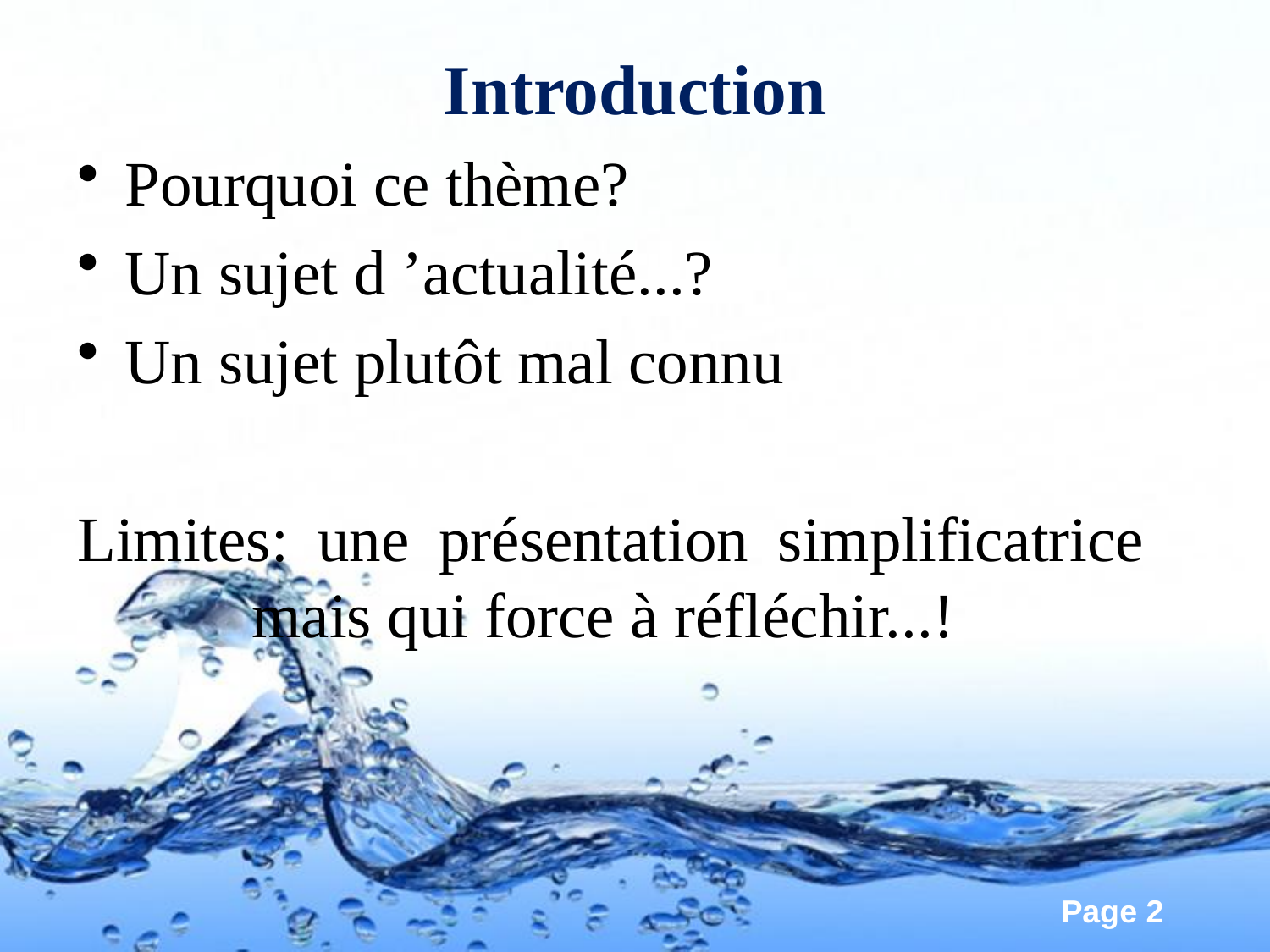

# Introduction
Pourquoi ce thème?
Un sujet d ’actualité...?
Un sujet plutôt mal connu

Limites: une présentation simplificatrice 		mais qui force à réfléchir...!